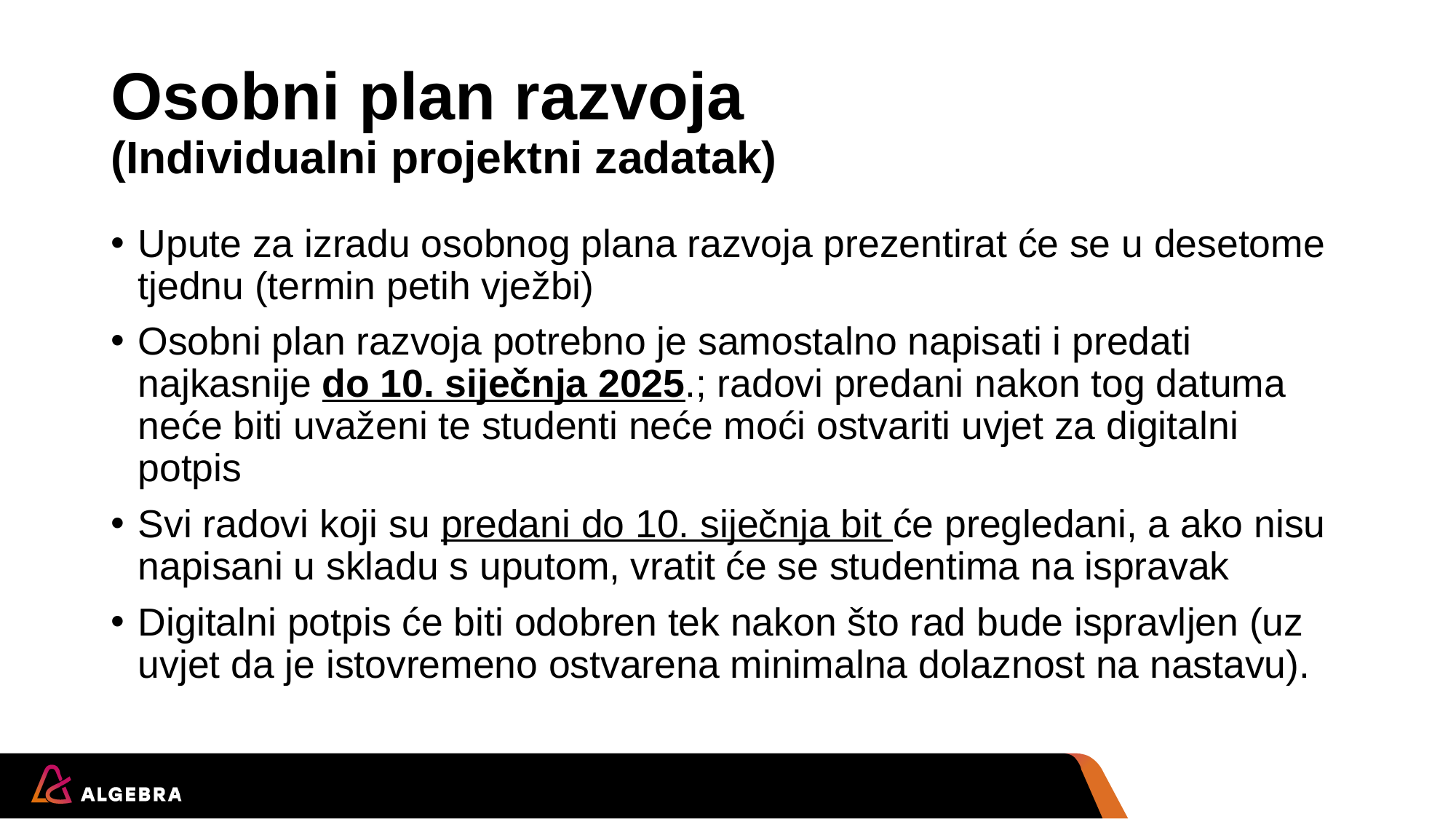

# Osobni plan razvoja (Individualni projektni zadatak)
Upute za izradu osobnog plana razvoja prezentirat će se u desetome tjednu (termin petih vježbi)
Osobni plan razvoja potrebno je samostalno napisati i predati najkasnije do 10. siječnja 2025.; radovi predani nakon tog datuma neće biti uvaženi te studenti neće moći ostvariti uvjet za digitalni potpis
Svi radovi koji su predani do 10. siječnja bit će pregledani, a ako nisu napisani u skladu s uputom, vratit će se studentima na ispravak
Digitalni potpis će biti odobren tek nakon što rad bude ispravljen (uz uvjet da je istovremeno ostvarena minimalna dolaznost na nastavu).